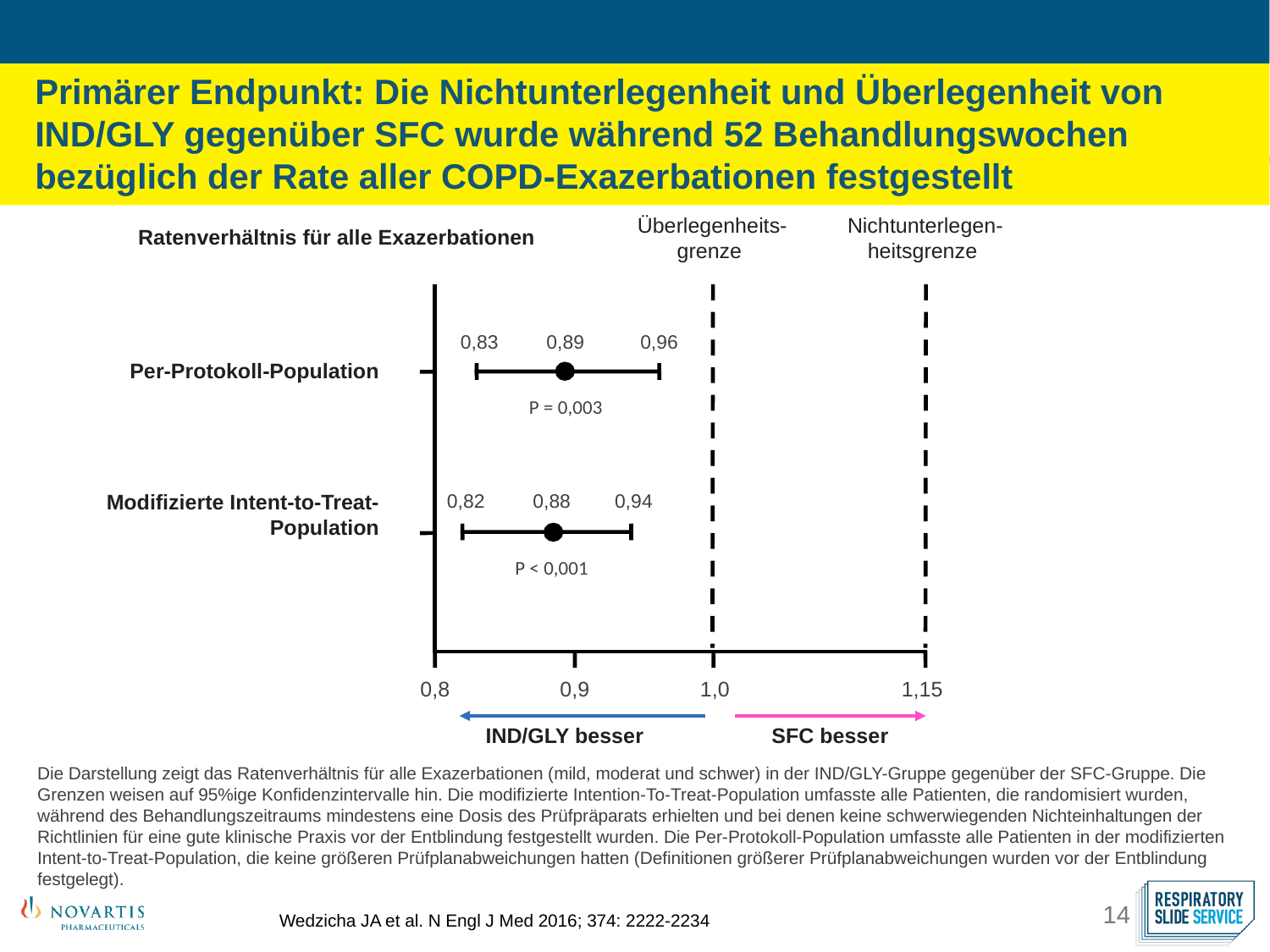

Primärer Endpunkt: Die Nichtunterlegenheit und Überlegenheit von IND/GLY gegenüber SFC wurde während 52 Behandlungswochen
bezüglich der Rate aller COPD-Exazerbationen festgestellt
Nichtunterlegen-
heitsgrenze

Überlegenheits-
grenze

Ratenverhältnis für alle Exazerbationen

0,83
0,89
0,96

P = 0,003

0,82
0,88
0,94

P < 0,001
Per-Protokoll-Population

Modifizierte Intent-to-Treat-
Population

0,8
0,9
1,0
1,15
SFC besser
IND/GLY besser
Die Darstellung zeigt das Ratenverhältnis für alle Exazerbationen (mild, moderat und schwer) in der IND/GLY-Gruppe gegenüber der SFC-Gruppe. Die Grenzen weisen auf 95%ige Konfidenzintervalle hin. Die modifizierte Intention-To-Treat-Population umfasste alle Patienten, die randomisiert wurden, während des Behandlungszeitraums mindestens eine Dosis des Prüfpräparats erhielten und bei denen keine schwerwiegenden Nichteinhaltungen der Richtlinien für eine gute klinische Praxis vor der Entblindung festgestellt wurden. Die Per-Protokoll-Population umfasste alle Patienten in der modifizierten Intent-to-Treat-Population, die keine größeren Prüfplanabweichungen hatten (Definitionen größerer Prüfplanabweichungen wurden vor der Entblindung festgelegt).
Wedzicha JA et al. N Engl J Med 2016; 374: 2222-2234